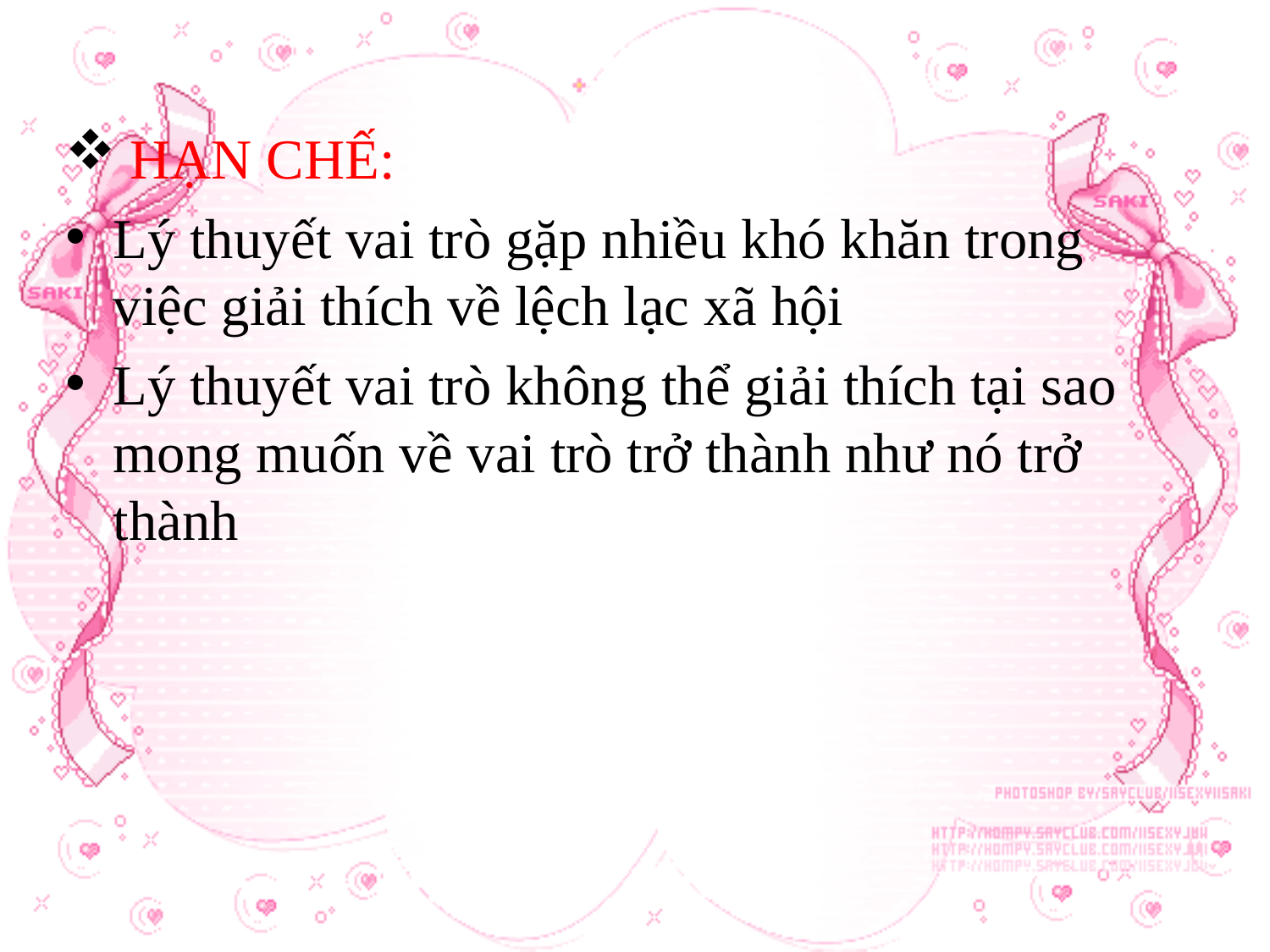

HẠN CHẾ:
Lý thuyết vai trò gặp nhiều khó khăn trong việc giải thích về lệch lạc xã hội
Lý thuyết vai trò không thể giải thích tại sao mong muốn về vai trò trở thành như nó trở thành